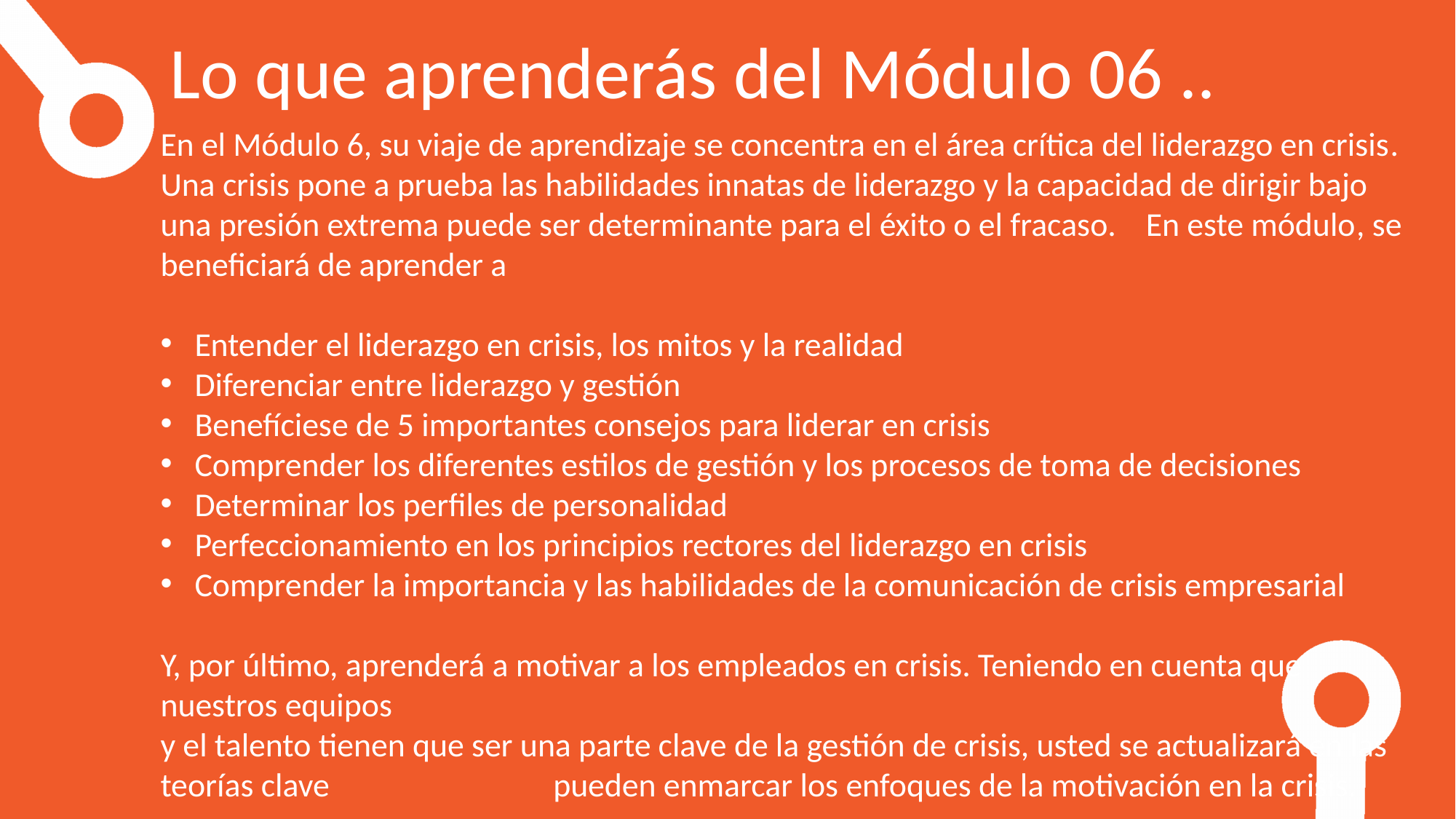

Lo que aprenderás del Módulo 06 ..
En el Módulo 6, su viaje de aprendizaje se concentra en el área crítica del liderazgo en crisis. Una crisis pone a prueba las habilidades innatas de liderazgo y la capacidad de dirigir bajo una presión extrema puede ser determinante para el éxito o el fracaso.    En este módulo, se beneficiará de aprender a

Entender el liderazgo en crisis, los mitos y la realidad
Diferenciar entre liderazgo y gestión
Benefíciese de 5 importantes consejos para liderar en crisis
Comprender los diferentes estilos de gestión y los procesos de toma de decisiones
Determinar los perfiles de personalidad
Perfeccionamiento en los principios rectores del liderazgo en crisis
Comprender la importancia y las habilidades de la comunicación de crisis empresarial

Y, por último, aprenderá a motivar a los empleados en crisis. Teniendo en cuenta que nuestros equipos
y el talento tienen que ser una parte clave de la gestión de crisis, usted se actualizará en las teorías clave                              pueden enmarcar los enfoques de la motivación en la crisis.